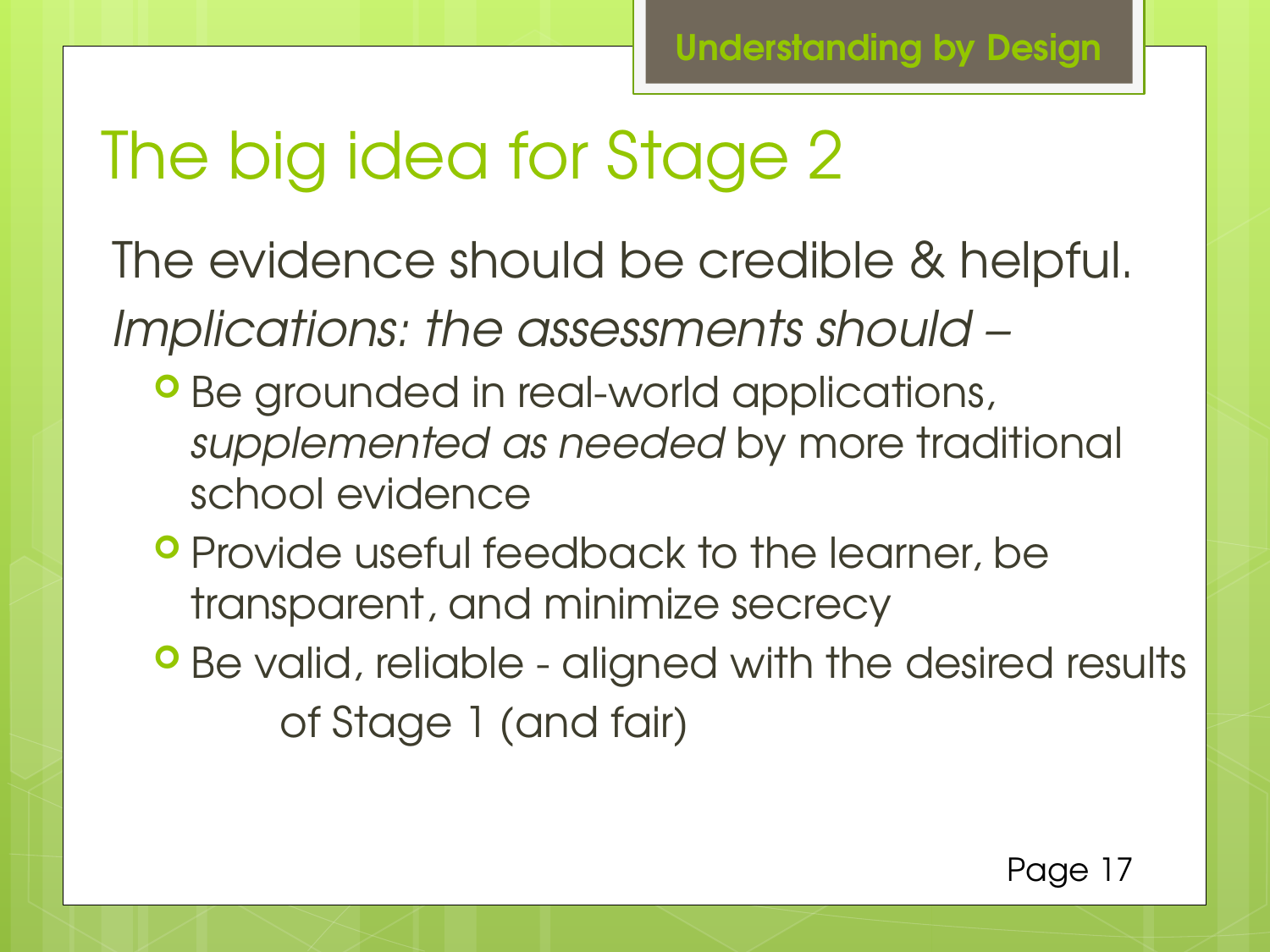

# The big idea for Stage 2
The evidence should be credible & helpful.
Implications: the assessments should –
Be grounded in real-world applications, supplemented as needed by more traditional school evidence
Provide useful feedback to the learner, be transparent, and minimize secrecy
Be valid, reliable - aligned with the desired results
 	of Stage 1 (and fair)
Page 17